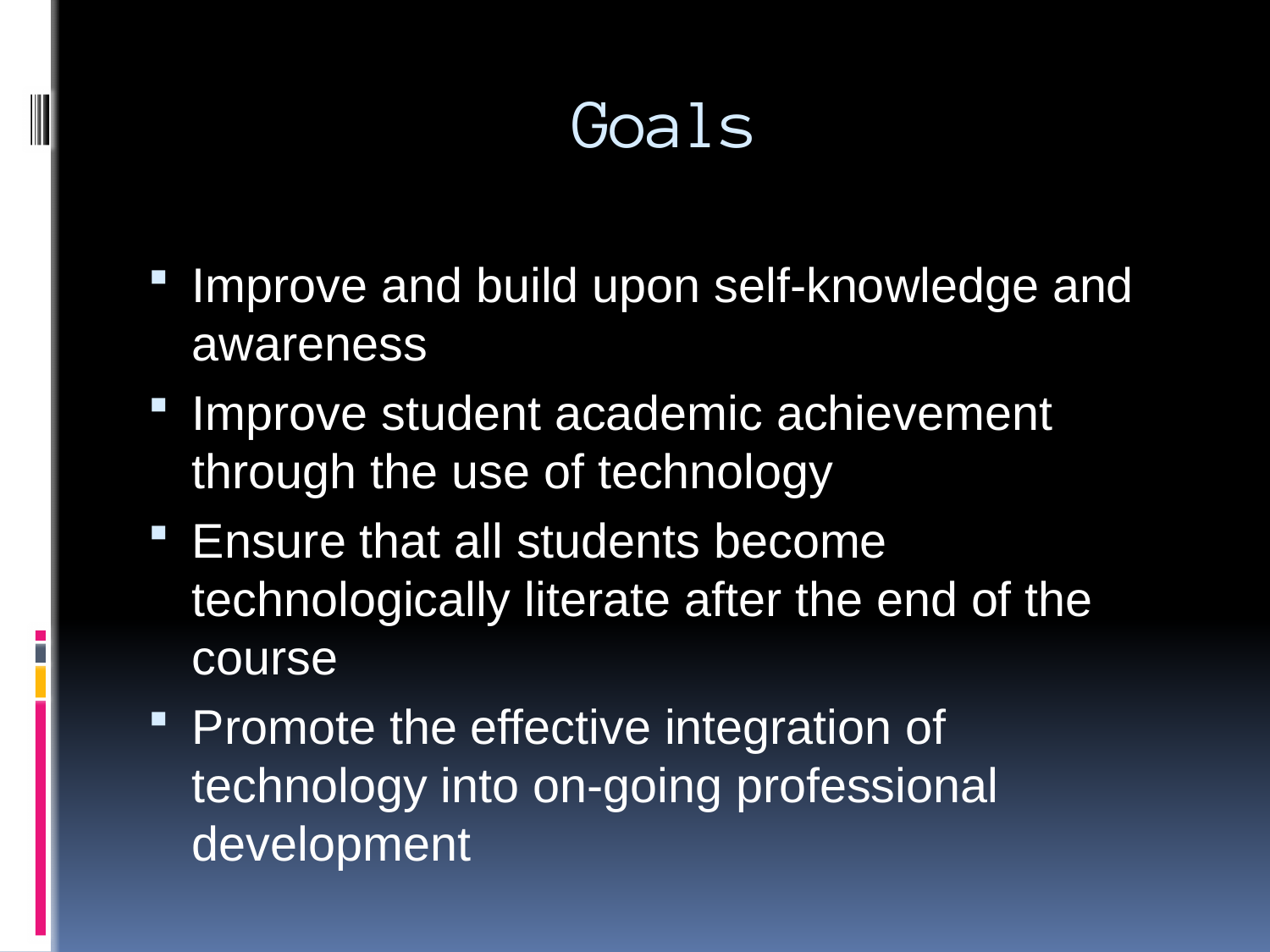

# Goals
Improve and build upon self-knowledge and awareness
Improve student academic achievement through the use of technology
Ensure that all students become technologically literate after the end of the course
Promote the effective integration of technology into on-going professional development